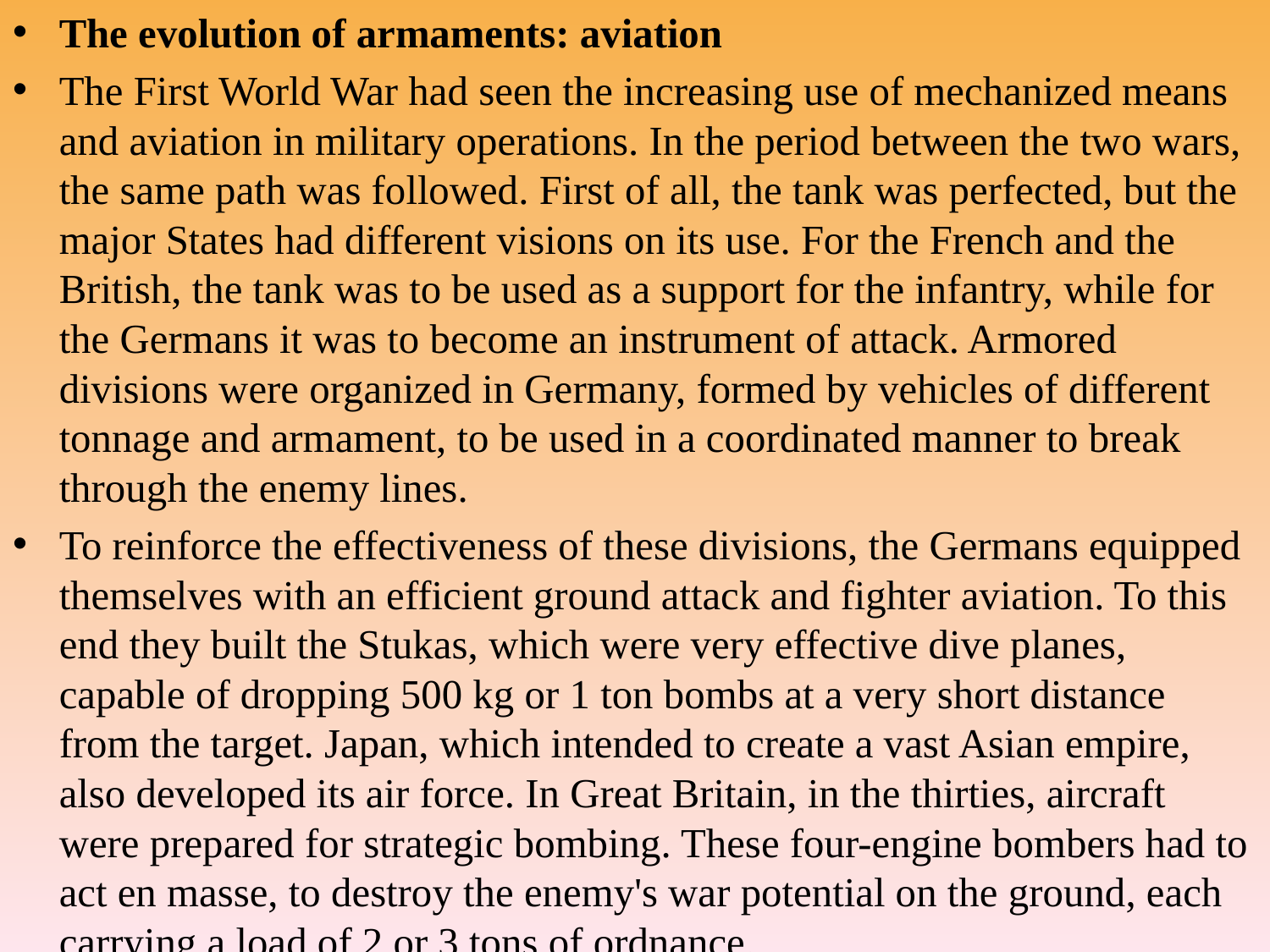

The evolution of armaments: aviation
The First World War had seen the increasing use of mechanized means and aviation in military operations. In the period between the two wars, the same path was followed. First of all, the tank was perfected, but the major States had different visions on its use. For the French and the British, the tank was to be used as a support for the infantry, while for the Germans it was to become an instrument of attack. Armored divisions were organized in Germany, formed by vehicles of different tonnage and armament, to be used in a coordinated manner to break through the enemy lines.
To reinforce the effectiveness of these divisions, the Germans equipped themselves with an efficient ground attack and fighter aviation. To this end they built the Stukas, which were very effective dive planes, capable of dropping 500 kg or 1 ton bombs at a very short distance from the target. Japan, which intended to create a vast Asian empire, also developed its air force. In Great Britain, in the thirties, aircraft were prepared for strategic bombing. These four-engine bombers had to act en masse, to destroy the enemy's war potential on the ground, each carrying a load of 2 or 3 tons of ordnance.

#